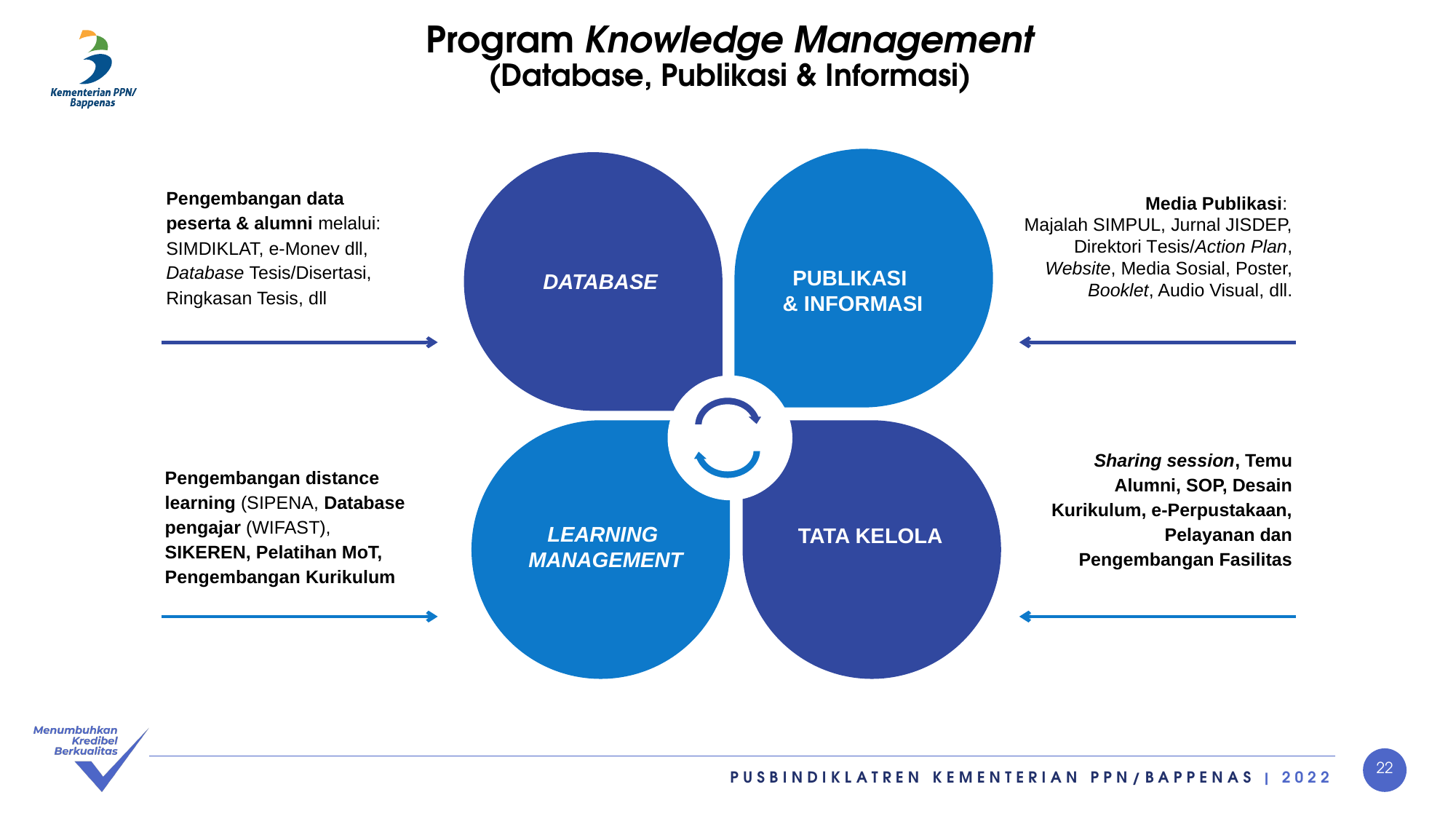

# Program Knowledge Management (Database, Publikasi & Informasi)

Pengembangan data peserta & alumni melalui: SIMDIKLAT, e-Monev dll, Database Tesis/Disertasi, Ringkasan Tesis, dll
Media Publikasi:
Majalah SIMPUL, Jurnal JISDEP, Direktori Tesis/Action Plan, Website, Media Sosial, Poster, Booklet, Audio Visual, dll.
PUBLIKASI
& INFORMASI

DATABASE

Sharing session, Temu Alumni, SOP, Desain Kurikulum, e-Perpustakaan, Pelayanan dan Pengembangan Fasilitas

Pengembangan distance learning (SIPENA, Database pengajar (WIFAST), SIKEREN, Pelatihan MoT, Pengembangan Kurikulum

LEARNING
MANAGEMENT
TATA KELOLA
22